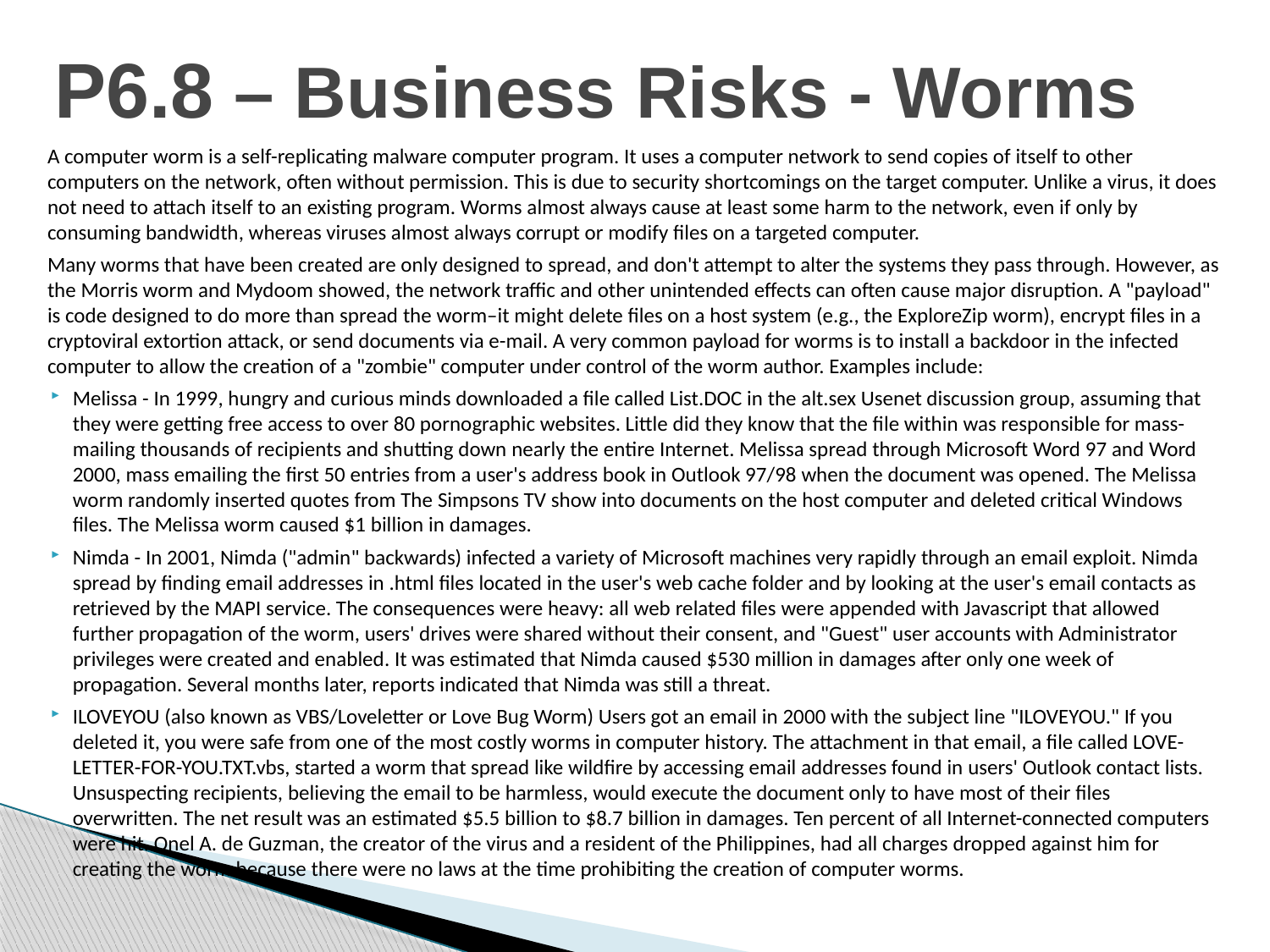

# P6.8 – Business Risks - Worms
A computer worm is a self-replicating malware computer program. It uses a computer network to send copies of itself to other computers on the network, often without permission. This is due to security shortcomings on the target computer. Unlike a virus, it does not need to attach itself to an existing program. Worms almost always cause at least some harm to the network, even if only by consuming bandwidth, whereas viruses almost always corrupt or modify files on a targeted computer.
Many worms that have been created are only designed to spread, and don't attempt to alter the systems they pass through. However, as the Morris worm and Mydoom showed, the network traffic and other unintended effects can often cause major disruption. A "payload" is code designed to do more than spread the worm–it might delete files on a host system (e.g., the ExploreZip worm), encrypt files in a cryptoviral extortion attack, or send documents via e-mail. A very common payload for worms is to install a backdoor in the infected computer to allow the creation of a "zombie" computer under control of the worm author. Examples include:
Melissa - In 1999, hungry and curious minds downloaded a file called List.DOC in the alt.sex Usenet discussion group, assuming that they were getting free access to over 80 pornographic websites. Little did they know that the file within was responsible for mass-mailing thousands of recipients and shutting down nearly the entire Internet. Melissa spread through Microsoft Word 97 and Word 2000, mass emailing the first 50 entries from a user's address book in Outlook 97/98 when the document was opened. The Melissa worm randomly inserted quotes from The Simpsons TV show into documents on the host computer and deleted critical Windows files. The Melissa worm caused $1 billion in damages.
Nimda - In 2001, Nimda ("admin" backwards) infected a variety of Microsoft machines very rapidly through an email exploit. Nimda spread by finding email addresses in .html files located in the user's web cache folder and by looking at the user's email contacts as retrieved by the MAPI service. The consequences were heavy: all web related files were appended with Javascript that allowed further propagation of the worm, users' drives were shared without their consent, and "Guest" user accounts with Administrator privileges were created and enabled. It was estimated that Nimda caused $530 million in damages after only one week of propagation. Several months later, reports indicated that Nimda was still a threat.
ILOVEYOU (also known as VBS/Loveletter or Love Bug Worm) Users got an email in 2000 with the subject line "ILOVEYOU." If you deleted it, you were safe from one of the most costly worms in computer history. The attachment in that email, a file called LOVE-LETTER-FOR-YOU.TXT.vbs, started a worm that spread like wildfire by accessing email addresses found in users' Outlook contact lists. Unsuspecting recipients, believing the email to be harmless, would execute the document only to have most of their files overwritten. The net result was an estimated $5.5 billion to $8.7 billion in damages. Ten percent of all Internet-connected computers were hit. Onel A. de Guzman, the creator of the virus and a resident of the Philippines, had all charges dropped against him for creating the worm because there were no laws at the time prohibiting the creation of computer worms.